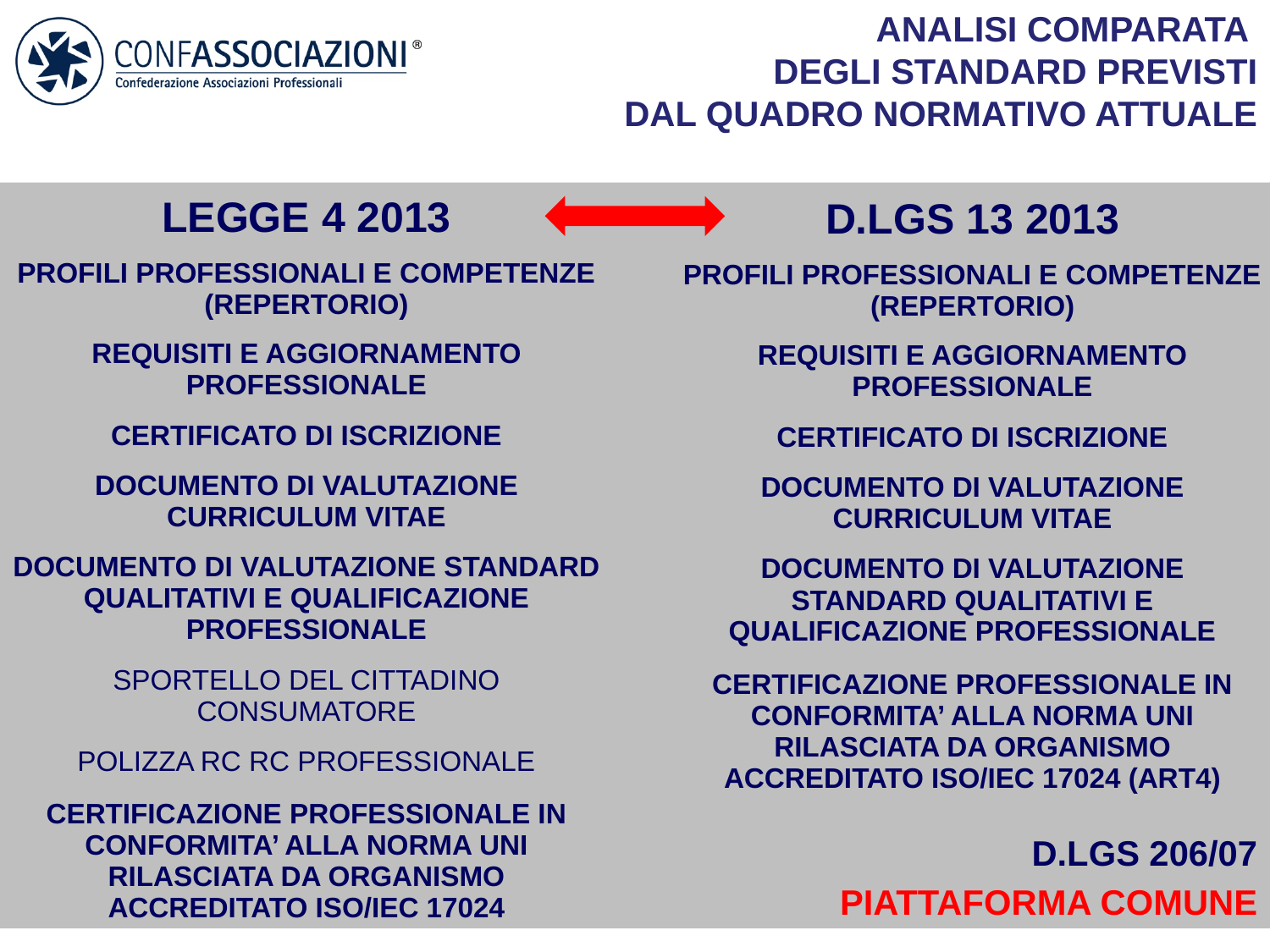

ANALISI COMPARATA
DEGLI STANDARD PREVISTI
DAL QUADRO NORMATIVO ATTUALE

D.LGS 206/07
PIATTAFORMA COMUNE
| LEGGE 4 2013 |
| --- |
| PROFILI PROFESSIONALI E COMPETENZE (REPERTORIO) |
| REQUISITI E AGGIORNAMENTO PROFESSIONALE |
| CERTIFICATO DI ISCRIZIONE |
| DOCUMENTO DI VALUTAZIONE CURRICULUM VITAE |
| DOCUMENTO DI VALUTAZIONE STANDARD QUALITATIVI E QUALIFICAZIONE PROFESSIONALE |
| SPORTELLO DEL CITTADINO CONSUMATORE |
| POLIZZA RC RC PROFESSIONALE |
| CERTIFICAZIONE PROFESSIONALE IN CONFORMITA’ ALLA NORMA UNI RILASCIATA DA ORGANISMO ACCREDITATO ISO/IEC 17024 |
| D.LGS 13 2013 |
| --- |
| PROFILI PROFESSIONALI E COMPETENZE (REPERTORIO) |
| REQUISITI E AGGIORNAMENTO PROFESSIONALE |
| CERTIFICATO DI ISCRIZIONE |
| DOCUMENTO DI VALUTAZIONE CURRICULUM VITAE |
| DOCUMENTO DI VALUTAZIONE STANDARD QUALITATIVI E QUALIFICAZIONE PROFESSIONALE |
| CERTIFICAZIONE PROFESSIONALE IN CONFORMITA’ ALLA NORMA UNI RILASCIATA DA ORGANISMO ACCREDITATO ISO/IEC 17024 (ART4) |